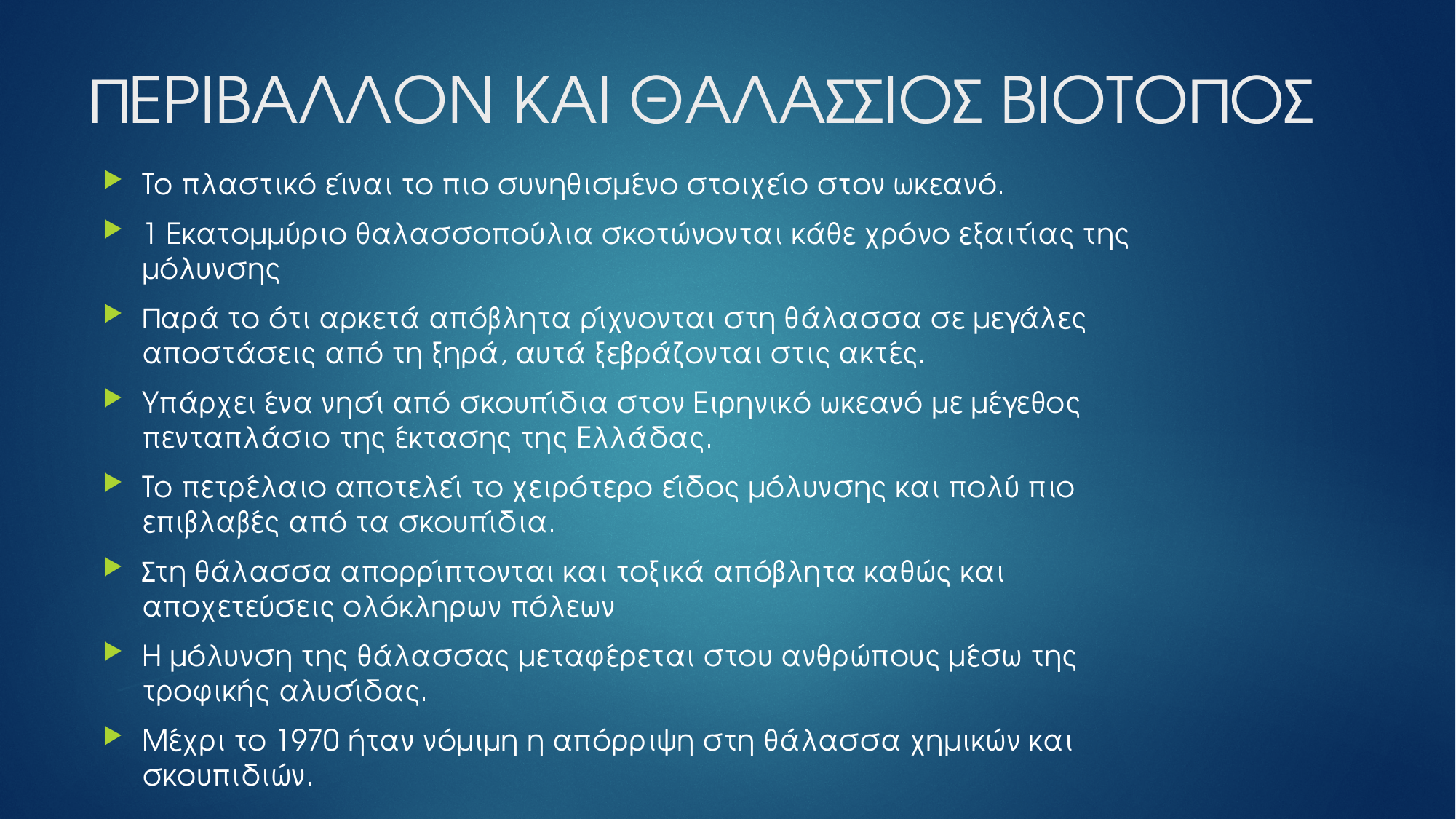

# ΠΕΡΙΒΑΛΛΟΝ ΚΑΙ ΘΑΛΑΣΣΙΟΣ ΒΙΟΤΟΠΟΣ
Το πλαστικό είναι το πιο συνηθισμένο στοιχείο στον ωκεανό.
1 Εκατομμύριο θαλασσοπούλια σκοτώνονται κάθε χρόνο εξαιτίας της μόλυνσης
Παρά το ότι αρκετά απόβλητα ρίχνονται στη θάλασσα σε μεγάλες αποστάσεις από τη ξηρά, αυτά ξεβράζονται στις ακτές.
Υπάρχει ένα νησί από σκουπίδια στον Ειρηνικό ωκεανό με μέγεθος πενταπλάσιο της έκτασης της Ελλάδας.
Το πετρέλαιο αποτελεί το χειρότερο είδος μόλυνσης και πολύ πιο επιβλαβές από τα σκουπίδια.
Στη θάλασσα απορρίπτονται και τοξικά απόβλητα καθώς και αποχετεύσεις ολόκληρων πόλεων
Η μόλυνση της θάλασσας μεταφέρεται στου ανθρώπους μέσω της τροφικής αλυσίδας.
Μέχρι το 1970 ήταν νόμιμη η απόρριψη στη θάλασσα χημικών και σκουπιδιών.